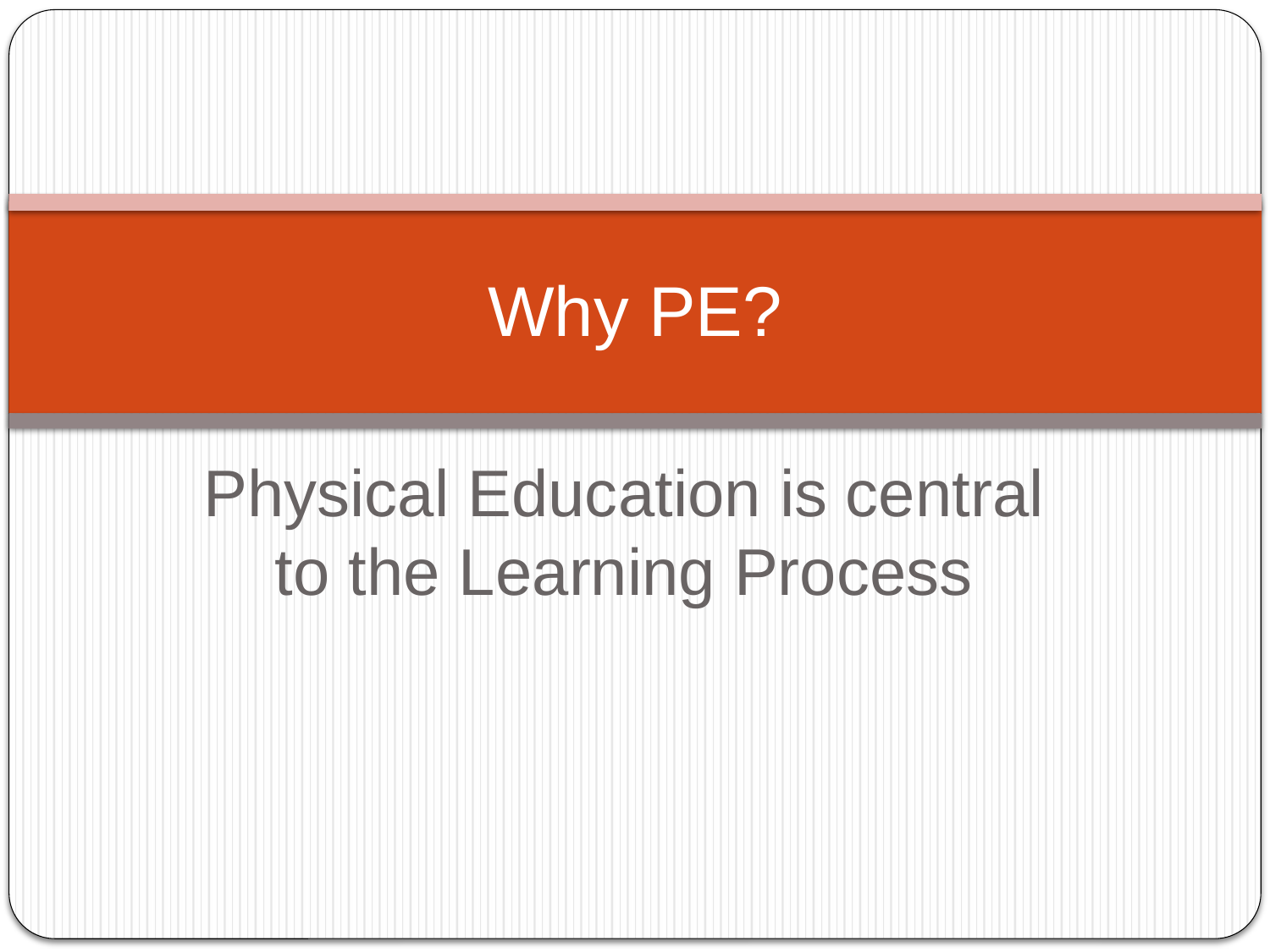

# Why PE?
Physical Education is central to the Learning Process